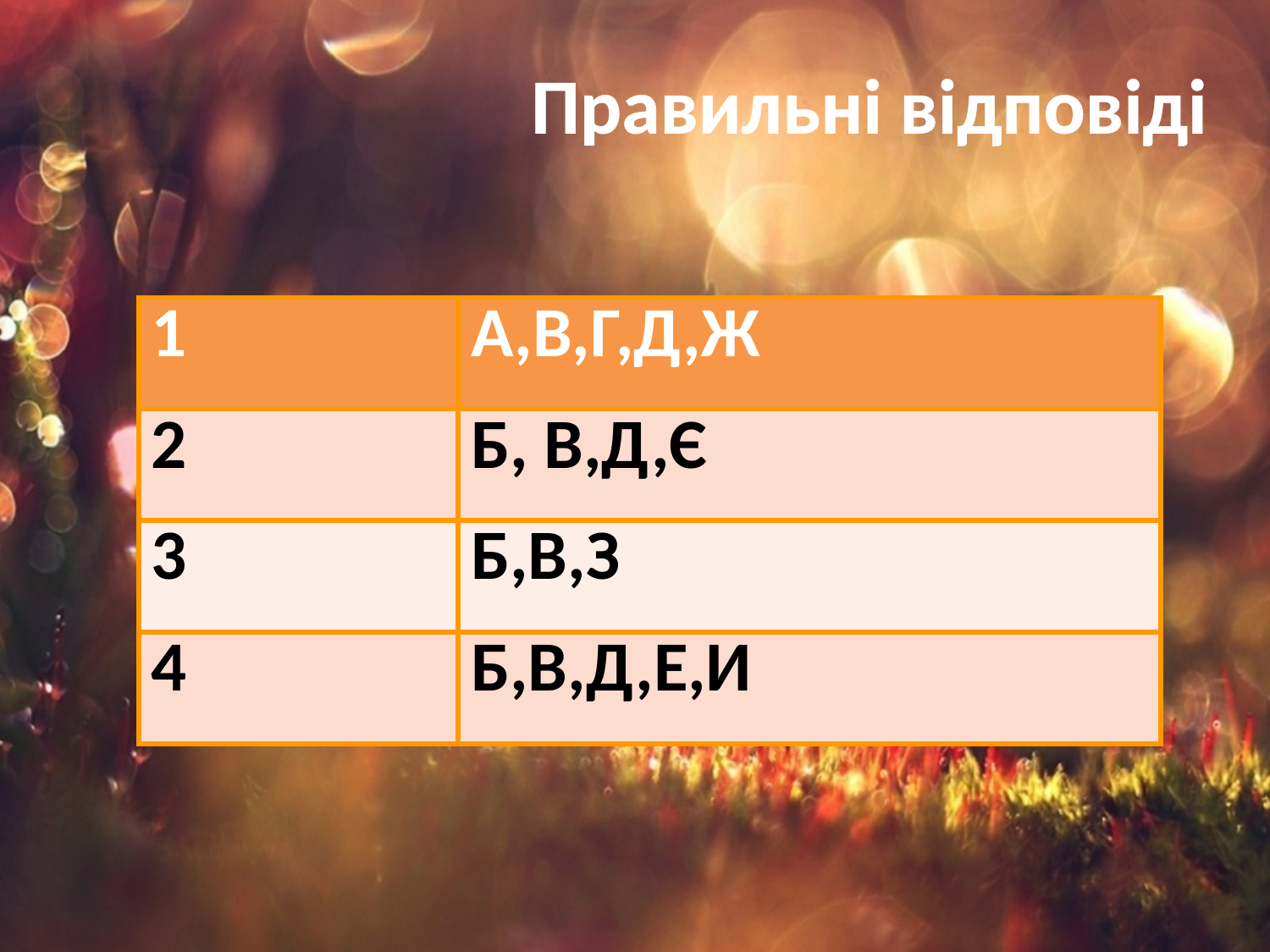

Правильні відповіді
| 1 | А,В,Г,Д,Ж |
| --- | --- |
| 2 | Б, В,Д,Є |
| 3 | Б,В,З |
| 4 | Б,В,Д,Е,И |